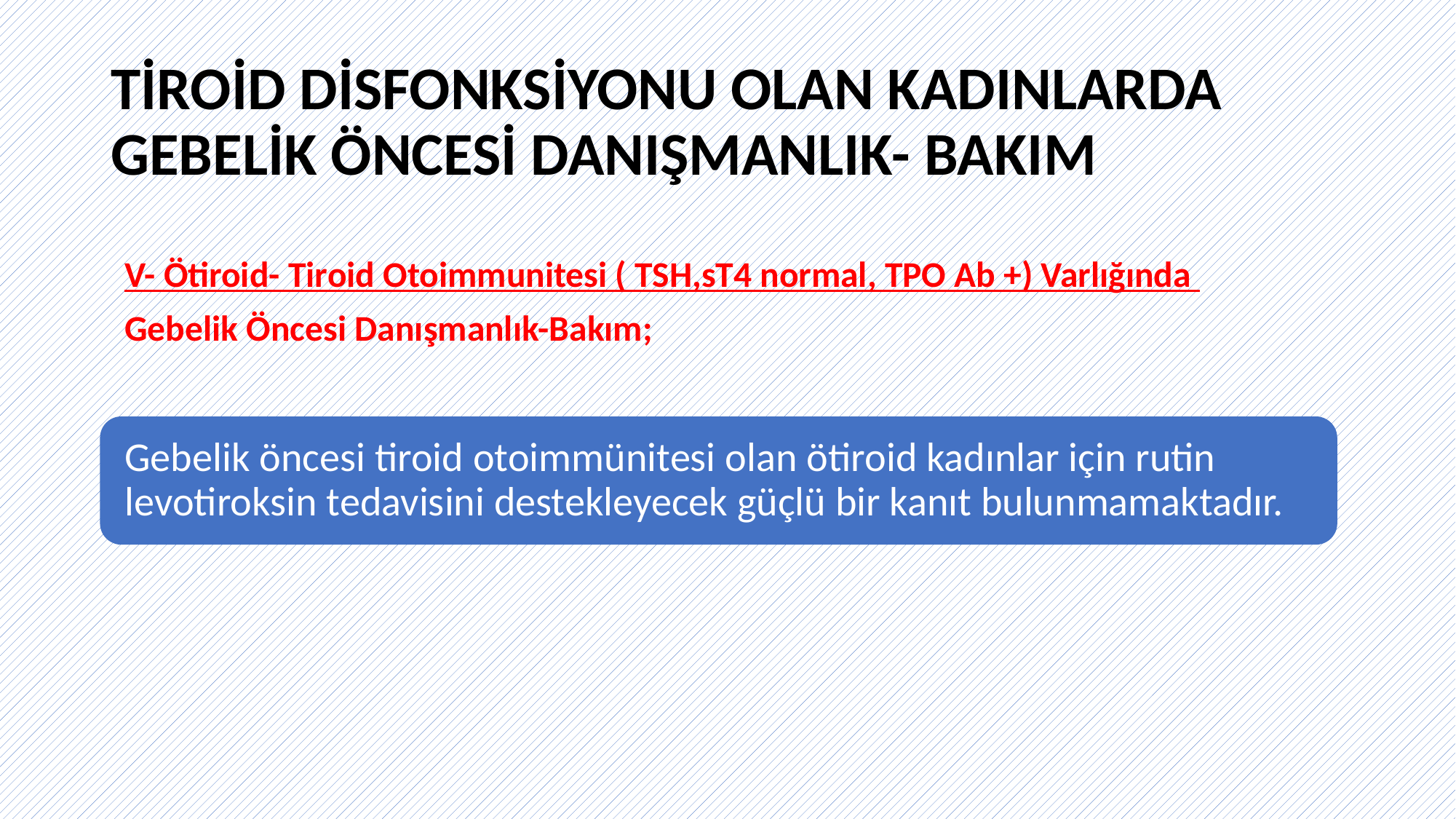

# TİROİD DİSFONKSİYONU OLAN KADINLARDA GEBELİK ÖNCESİ DANIŞMANLIK- BAKIM
V- Ötiroid- Tiroid Otoimmunitesi ( TSH,sT4 normal, TPO Ab +) Varlığında
Gebelik Öncesi Danışmanlık-Bakım;
Gebelik öncesi tiroid otoimmünitesi olan ötiroid kadınlar için rutin levotiroksin tedavisini destekleyecek güçlü bir kanıt bulunmamaktadır.